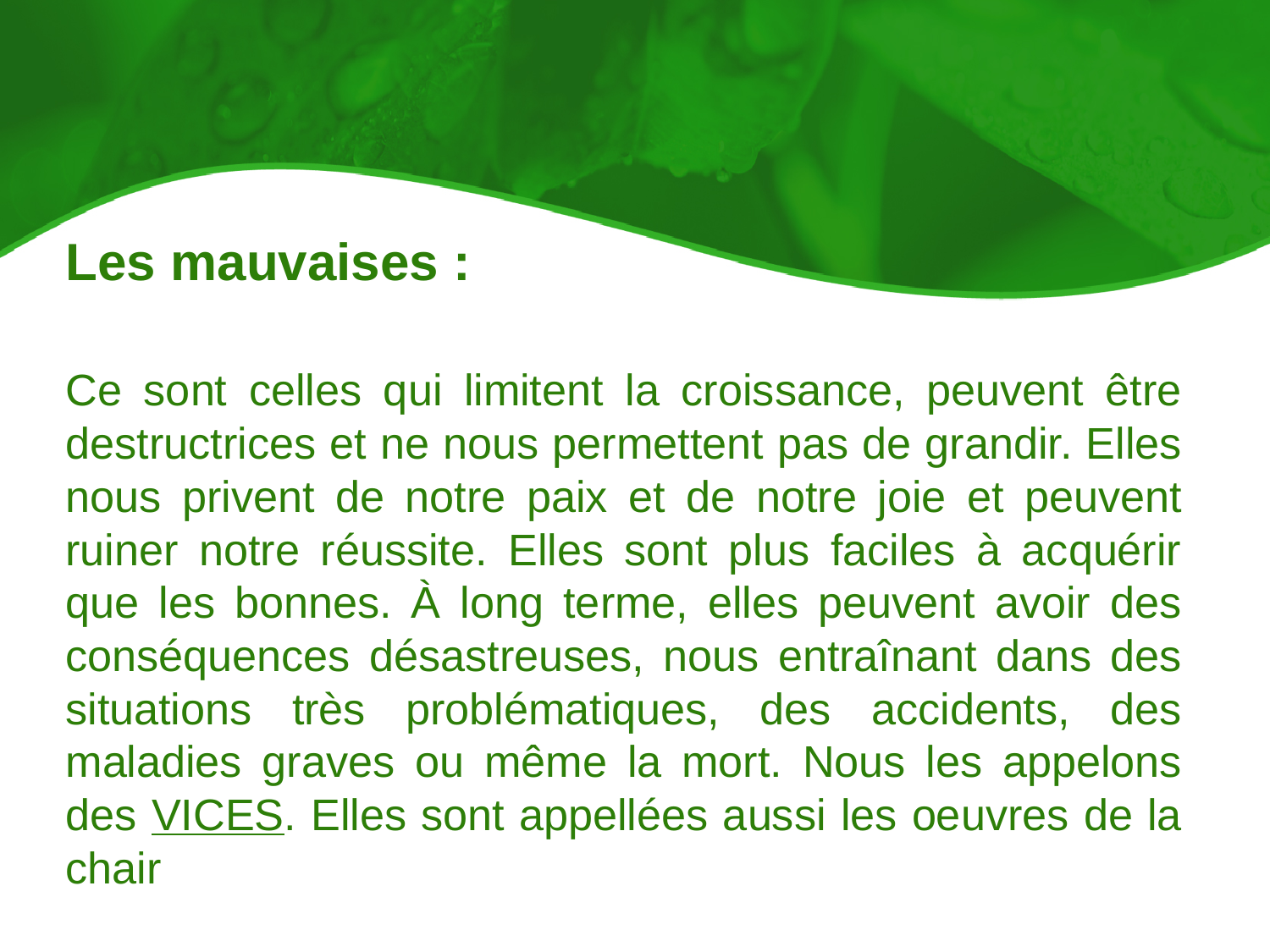

Les mauvaises :

Ce sont celles qui limitent la croissance, peuvent être destructrices et ne nous permettent pas de grandir. Elles nous privent de notre paix et de notre joie et peuvent ruiner notre réussite. Elles sont plus faciles à acquérir que les bonnes. À long terme, elles peuvent avoir des conséquences désastreuses, nous entraînant dans des situations très problématiques, des accidents, des maladies graves ou même la mort. Nous les appelons des VICES. Elles sont appellées aussi les oeuvres de la chair